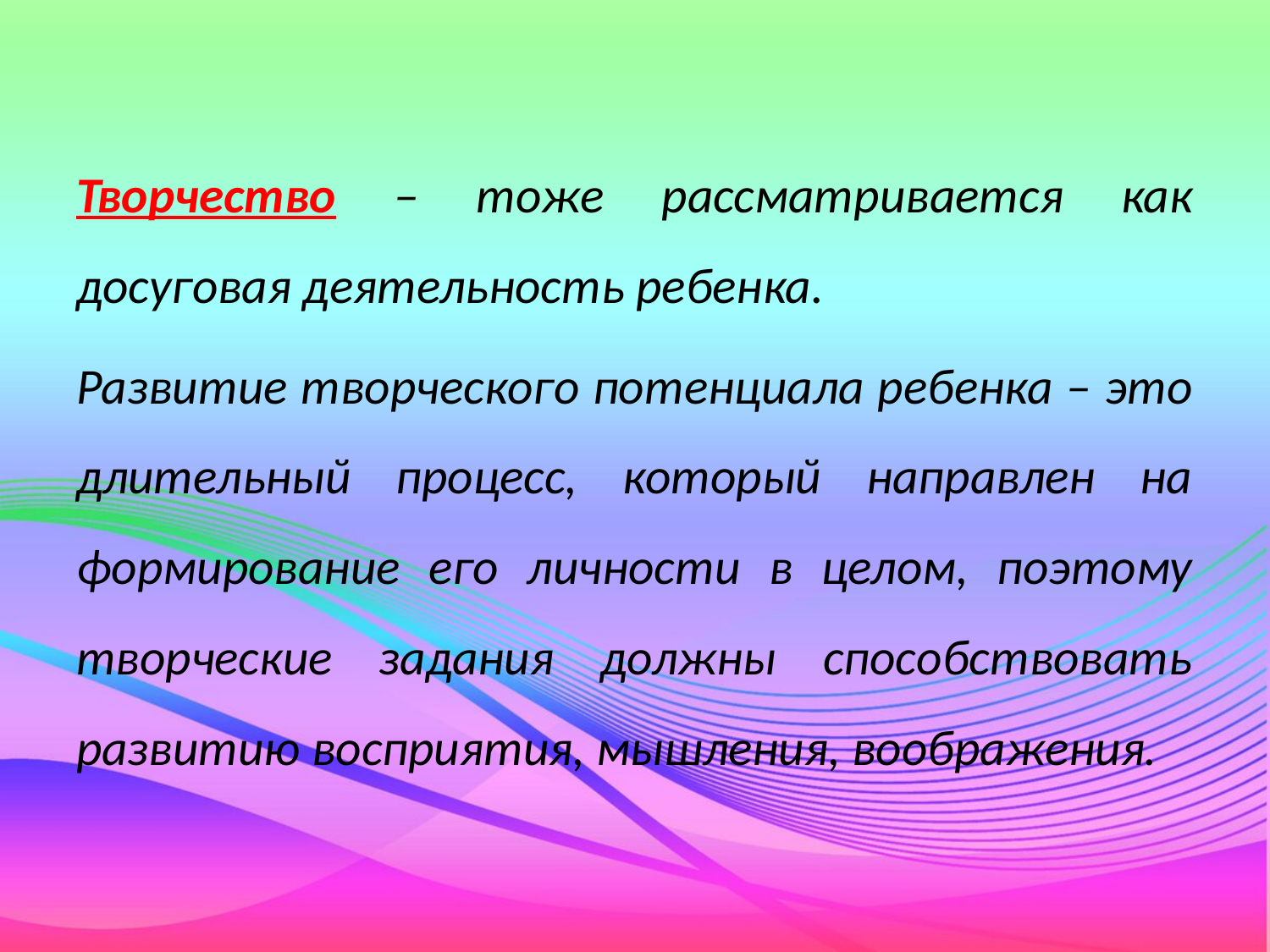

Творчество – тоже рассматривается как досуговая деятельность ребенка.
Развитие творческого потенциала ребенка – это длительный процесс, который направлен на формирование его личности в целом, поэтому творческие задания должны способствовать развитию восприятия, мышления, воображения.